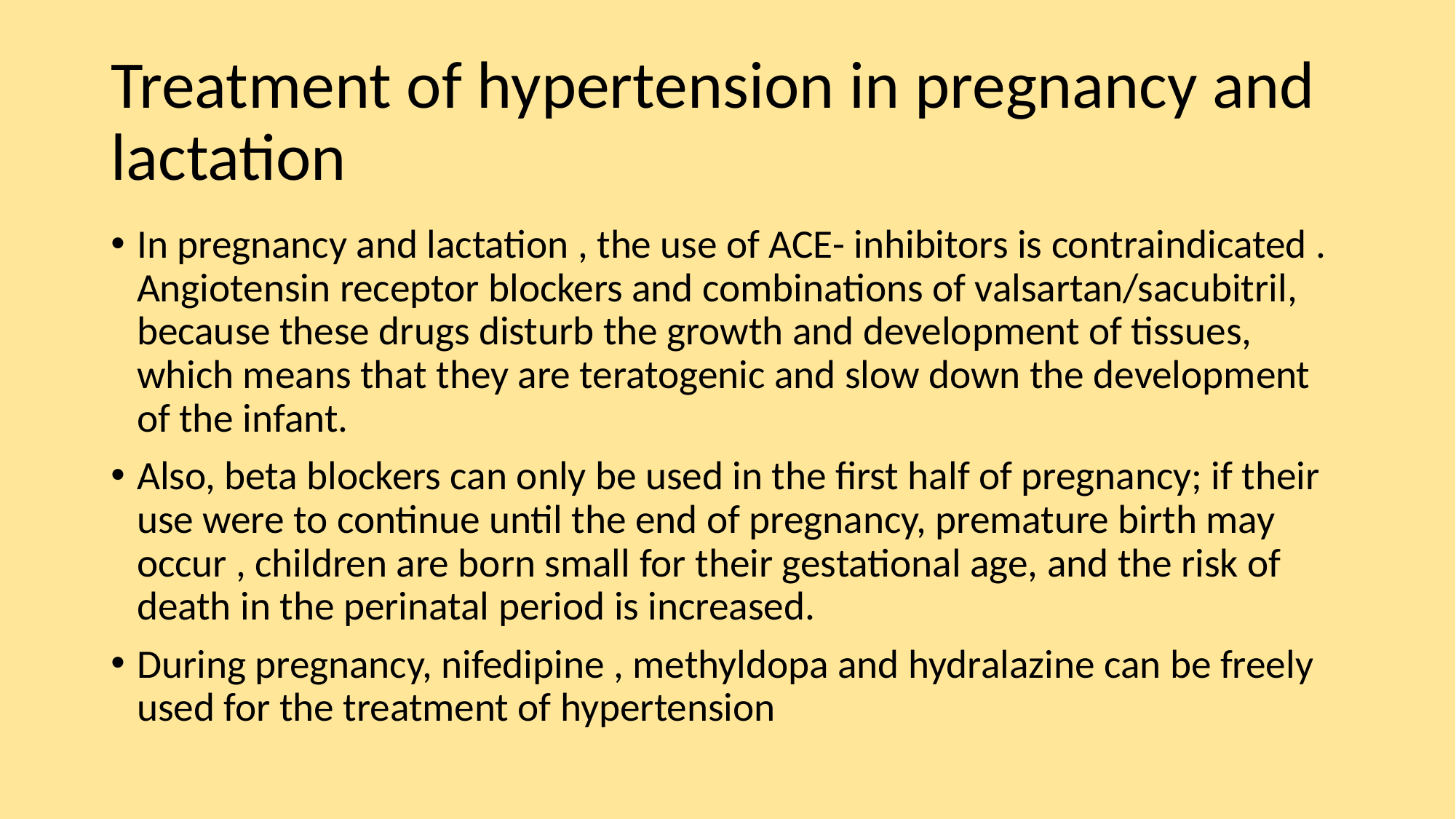

# Treatment of hypertension in pregnancy and lactation
In pregnancy and lactation , the use of ACE- inhibitors is contraindicated . Angiotensin receptor blockers and combinations of valsartan/sacubitril, because these drugs disturb the growth and development of tissues, which means that they are teratogenic and slow down the development of the infant.
Also, beta blockers can only be used in the first half of pregnancy; if their use were to continue until the end of pregnancy, premature birth may occur , children are born small for their gestational age, and the risk of death in the perinatal period is increased.
During pregnancy, nifedipine , methyldopa and hydralazine can be freely used for the treatment of hypertension